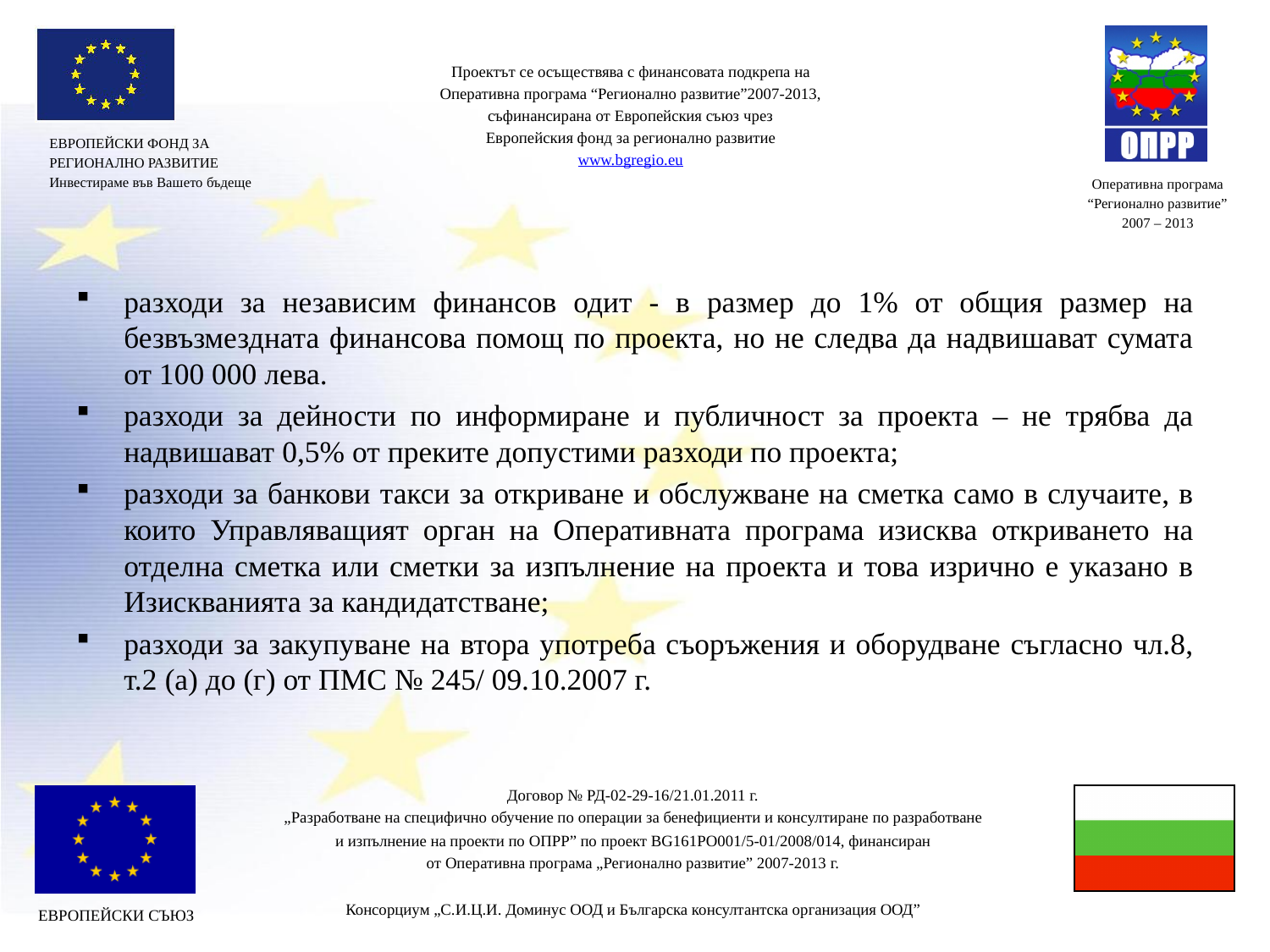

разходи за независим финансов одит - в размер до 1% от общия размер на безвъзмездната финансова помощ по проекта, но не следва да надвишават сумата от 100 000 лева.
разходи за дейности по информиране и публичност за проекта – не трябва да надвишават 0,5% от преките допустими разходи по проекта;
разходи за банкови такси за откриване и обслужване на сметка само в случаите, в които Управляващият орган на Оперативната програма изисква откриването на отделна сметка или сметки за изпълнение на проекта и това изрично е указано в Изискванията за кандидатстване;
разходи за закупуване на втора употреба съоръжения и оборудване съгласно чл.8, т.2 (а) до (г) от ПМС № 245/ 09.10.2007 г.